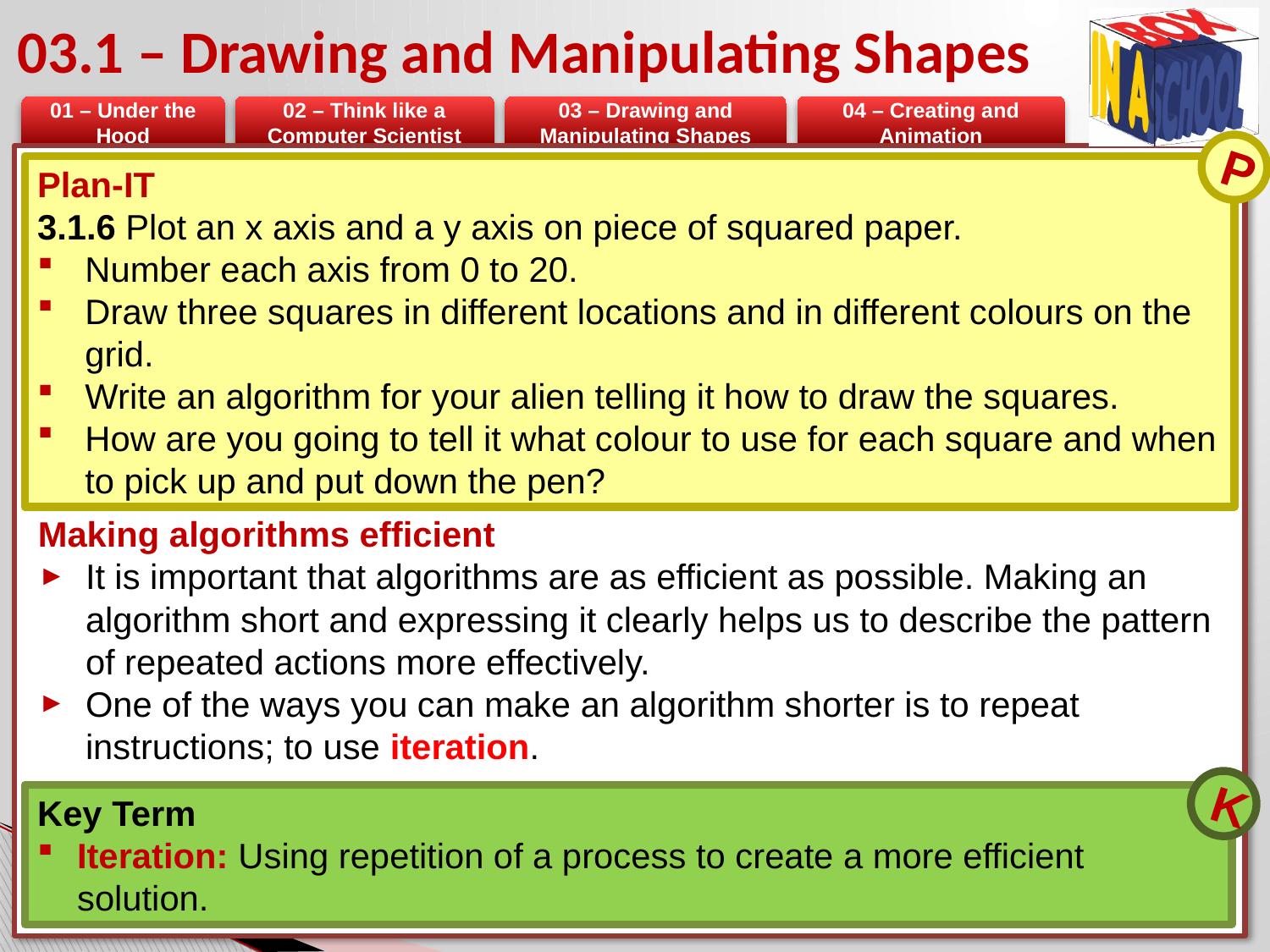

# 03.1 – Drawing and Manipulating Shapes
P
Plan-IT
3.1.6 Plot an x axis and a y axis on piece of squared paper.
Number each axis from 0 to 20.
Draw three squares in different locations and in different colours on the grid.
Write an algorithm for your alien telling it how to draw the squares.
How are you going to tell it what colour to use for each square and when to pick up and put down the pen?
Making algorithms efficient
It is important that algorithms are as efficient as possible. Making an algorithm short and expressing it clearly helps us to describe the pattern of repeated actions more effectively.
One of the ways you can make an algorithm shorter is to repeat instructions; to use iteration.
K
Key Term
Iteration: Using repetition of a process to create a more efficient solution.